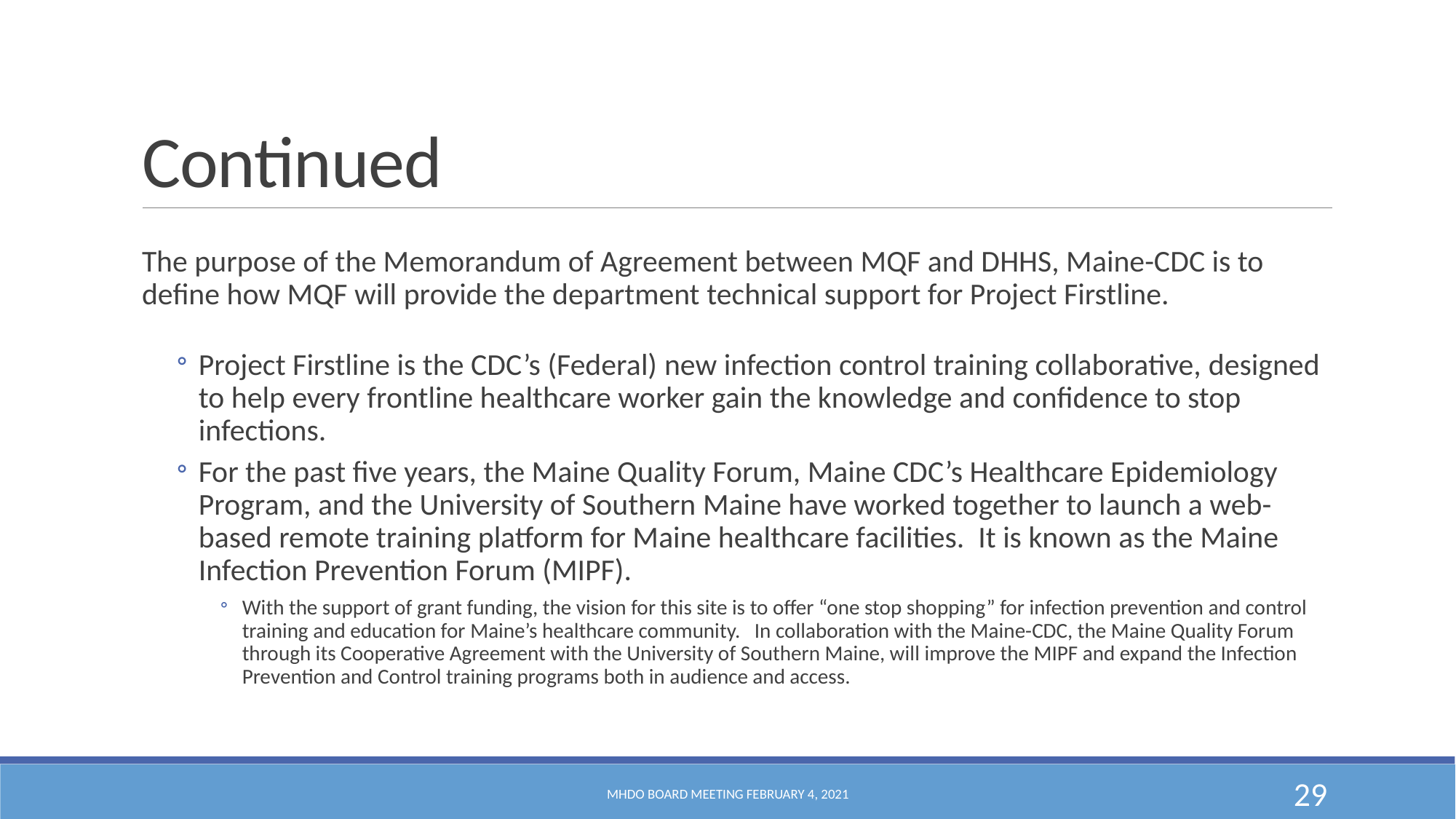

# Continued
The purpose of the Memorandum of Agreement between MQF and DHHS, Maine-CDC is to define how MQF will provide the department technical support for Project Firstline.

Project Firstline is the CDC’s (Federal) new infection control training collaborative, designed to help every frontline healthcare worker gain the knowledge and confidence to stop infections.
For the past five years, the Maine Quality Forum, Maine CDC’s Healthcare Epidemiology Program, and the University of Southern Maine have worked together to launch a web-based remote training platform for Maine healthcare facilities.  It is known as the Maine Infection Prevention Forum (MIPF).
With the support of grant funding, the vision for this site is to offer “one stop shopping” for infection prevention and control training and education for Maine’s healthcare community.   In collaboration with the Maine-CDC, the Maine Quality Forum through its Cooperative Agreement with the University of Southern Maine, will improve the MIPF and expand the Infection Prevention and Control training programs both in audience and access.

MHDO Board Meeting February 4, 2021
29